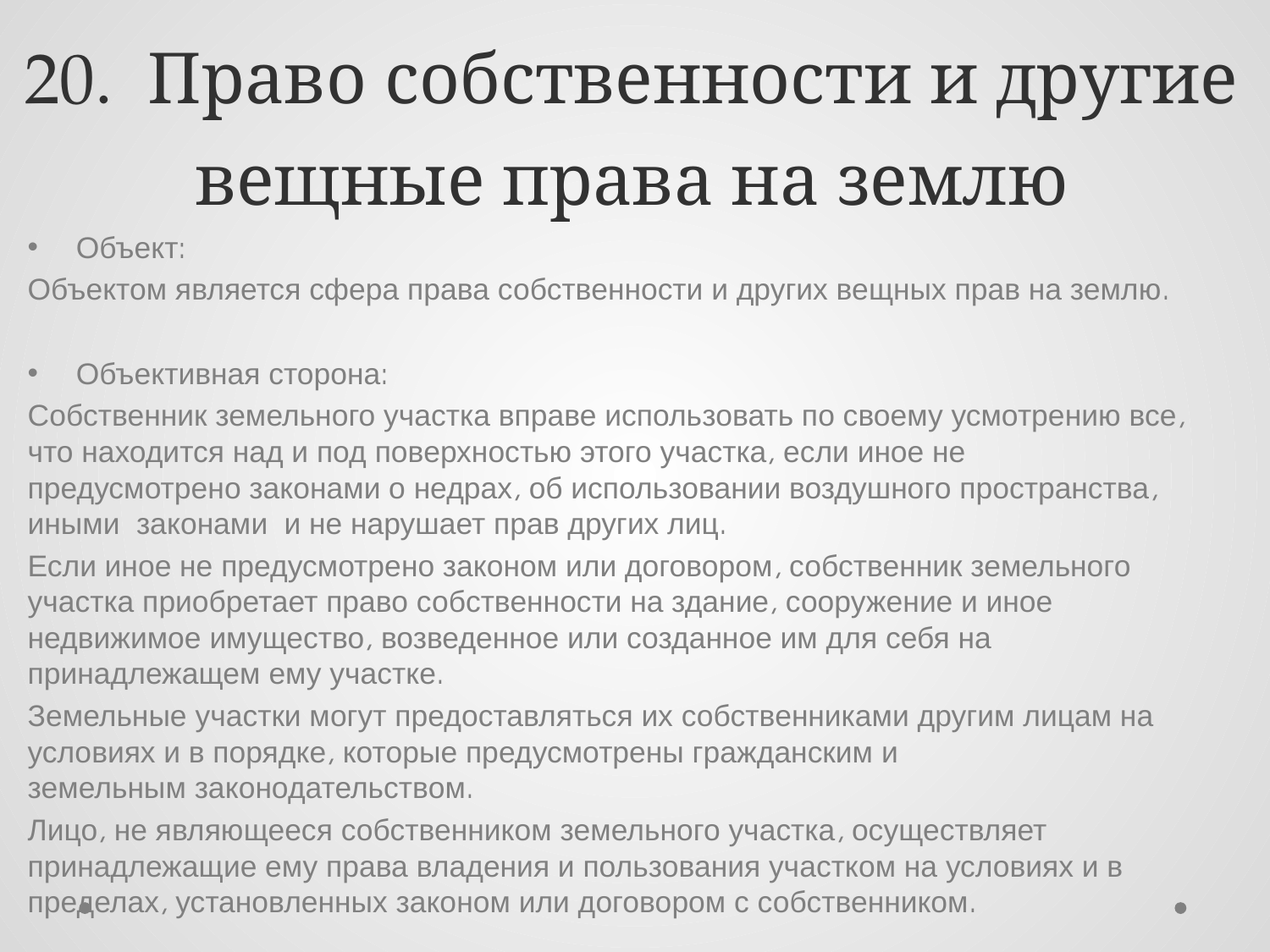

# 20.  Право собственности и другие вещные права на землю
Объект:
Объектом является сфера права собственности и других вещных прав на землю.

Объективная сторона:
Собственник земельного участка вправе использовать по своему усмотрению все, что находится над и под поверхностью этого участка, если иное не предусмотрено законами о недрах, об использовании воздушного пространства, иными  законами  и не нарушает прав других лиц.
Если иное не предусмотрено законом или договором, собственник земельного участка приобретает право собственности на здание, сооружение и иное недвижимое имущество, возведенное или созданное им для себя на принадлежащем ему участке.
Земельные участки могут предоставляться их собственниками другим лицам на условиях и в порядке, которые предусмотрены гражданским и земельным законодательством.
Лицо, не являющееся собственником земельного участка, осуществляет принадлежащие ему права владения и пользования участком на условиях и в пределах, установленных законом или договором с собственником.